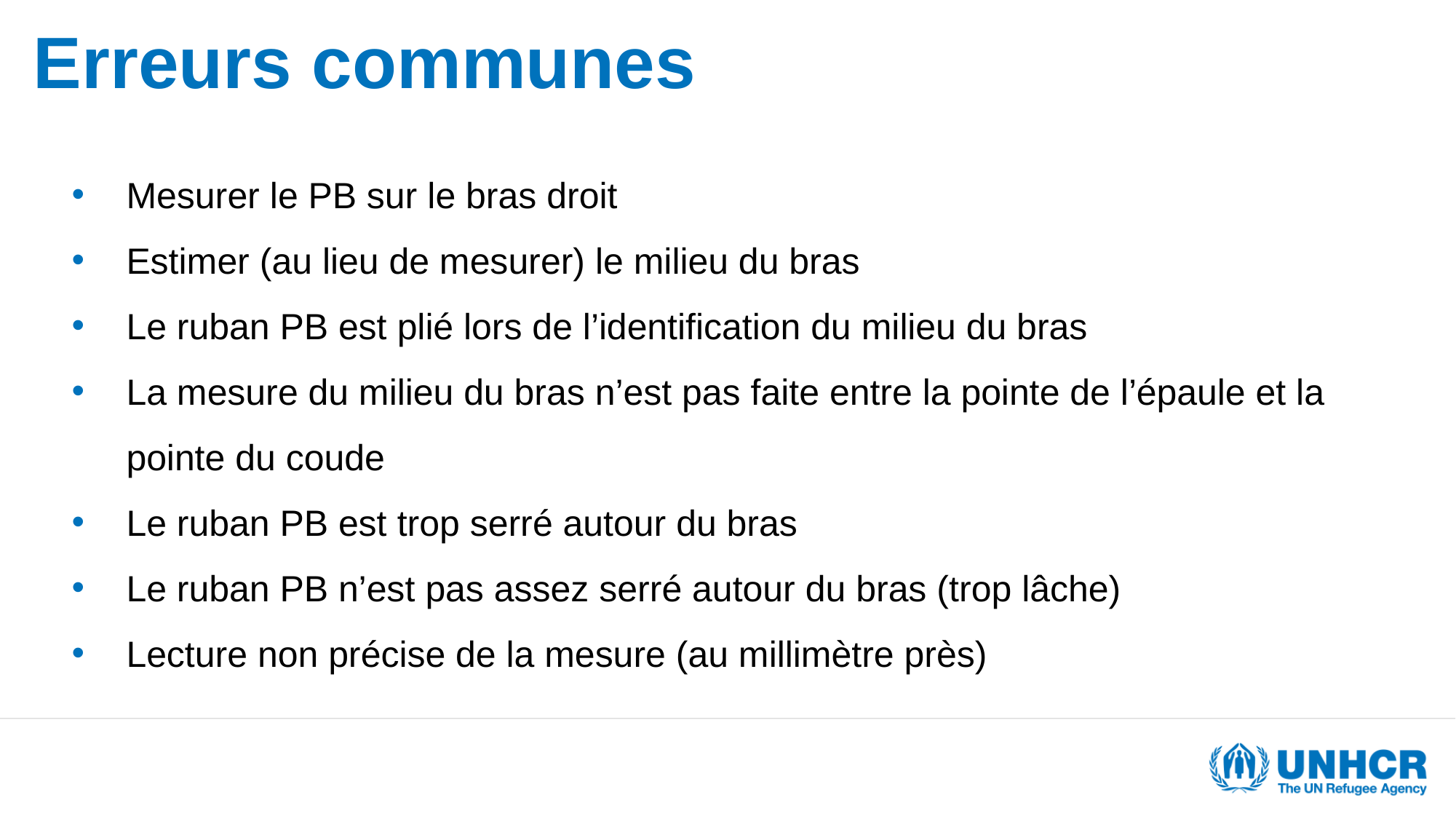

# Erreurs communes
Mesurer le PB sur le bras droit
Estimer (au lieu de mesurer) le milieu du bras
Le ruban PB est plié lors de l’identification du milieu du bras
La mesure du milieu du bras n’est pas faite entre la pointe de l’épaule et la pointe du coude
Le ruban PB est trop serré autour du bras
Le ruban PB n’est pas assez serré autour du bras (trop lâche)
Lecture non précise de la mesure (au millimètre près)